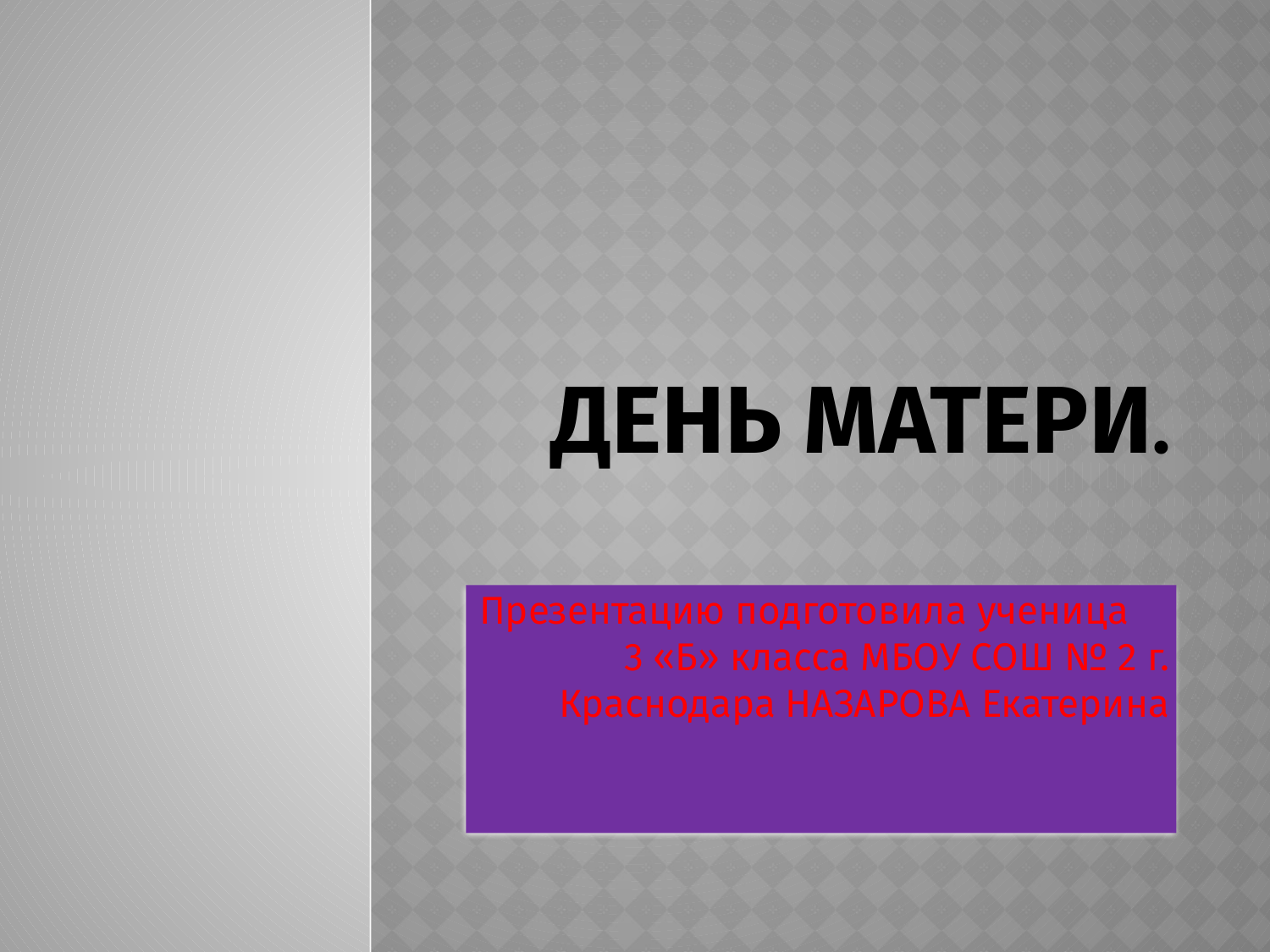

# День матери.
Презентацию подготовила ученица     3 «Б» класса МБОУ СОШ № 2 г. Краснодара НАЗАРОВА Екатерина